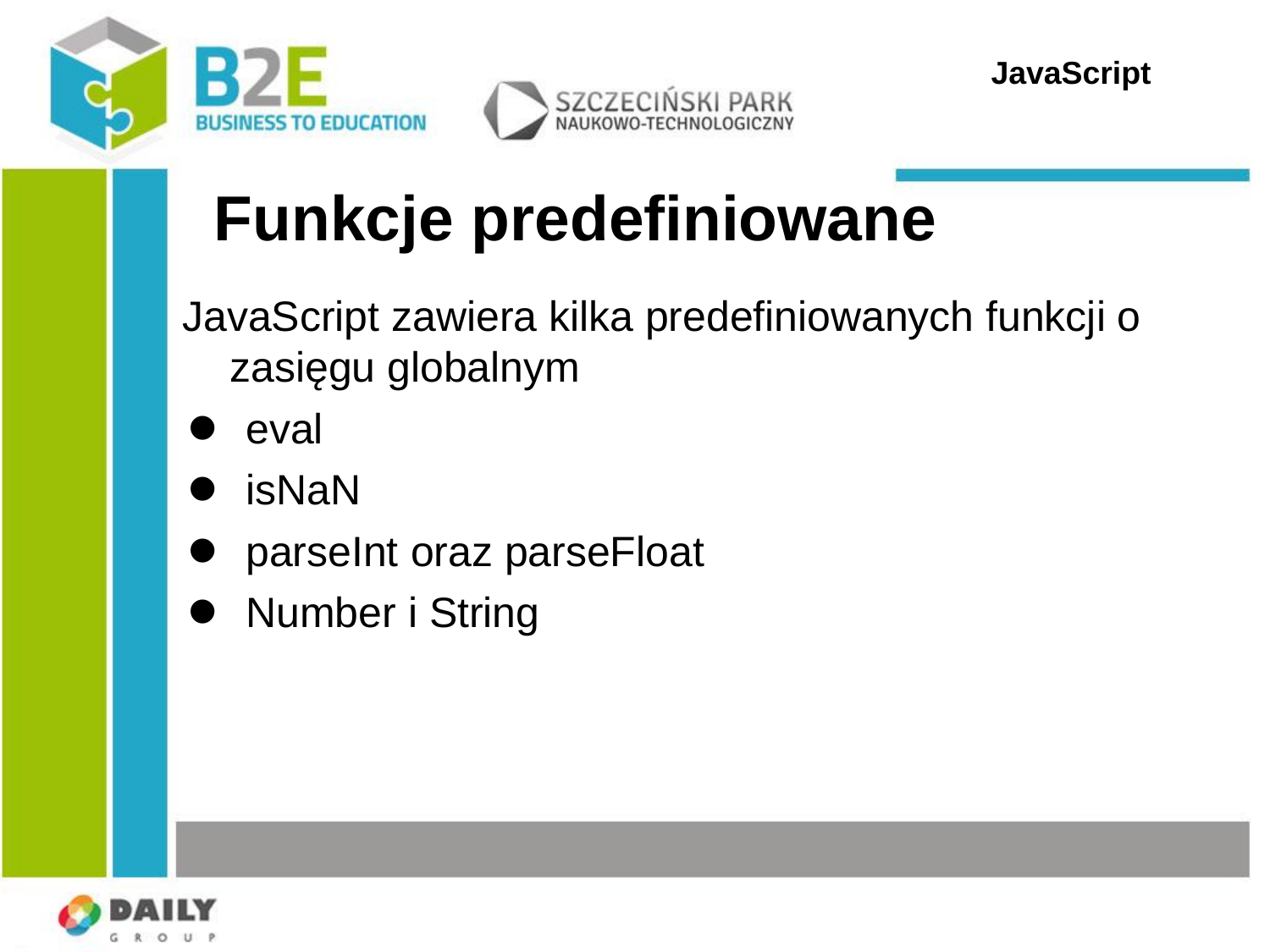

JavaScript
# Funkcje predefiniowane
JavaScript zawiera kilka predefiniowanych funkcji o zasięgu globalnym
eval
isNaN
parseInt oraz parseFloat
Number i String